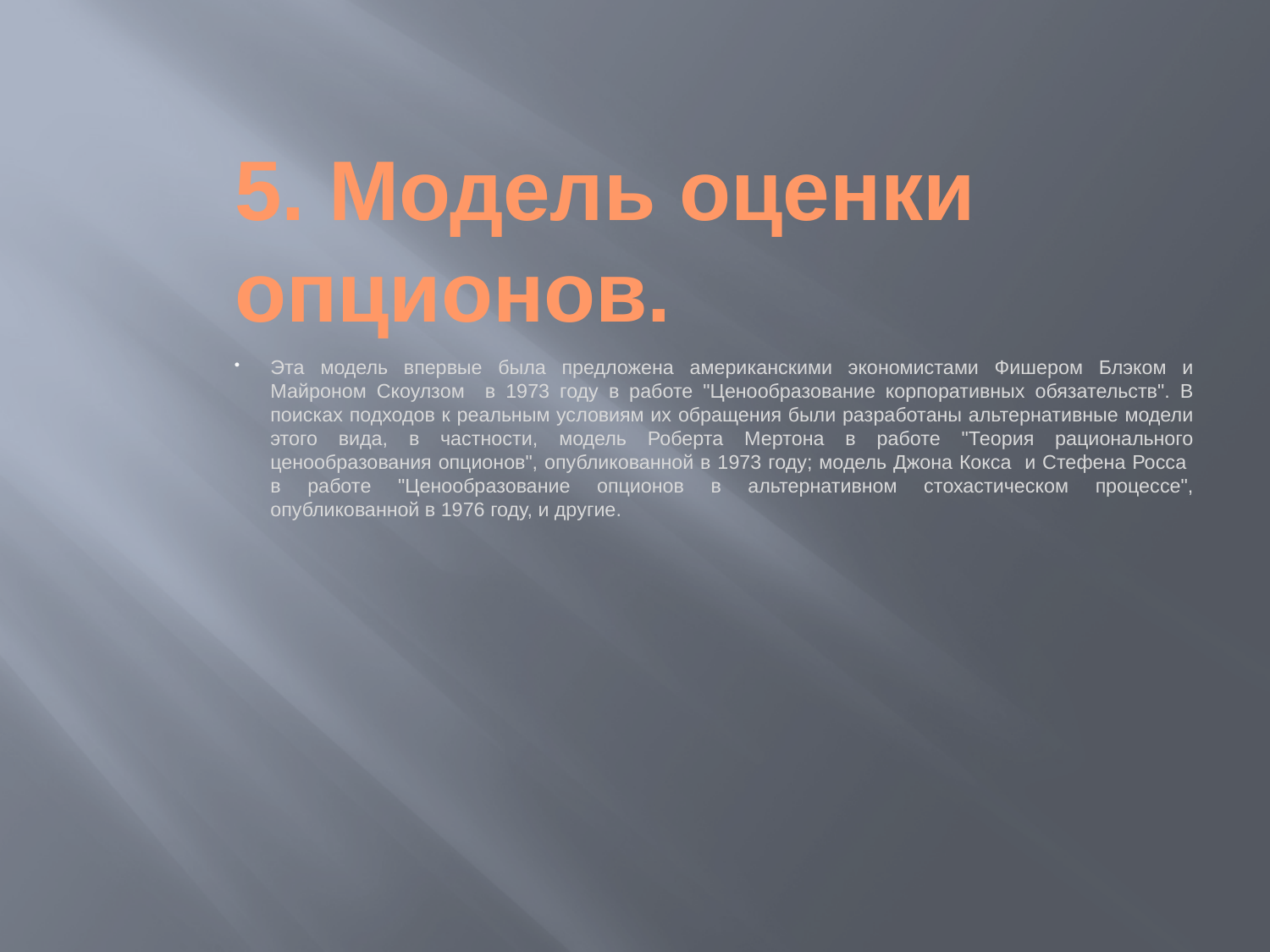

5. Модель оценки опционов.
Эта модель впервые была предложена американскими экономистами Фишером Блэком и Майроном Скоулзом  в 1973 году в работе "Ценообразование корпоративных обязательств". В поисках подходов к реальным условиям их обращения были разработаны альтернативные модели этого вида, в частности, модель Роберта Мертона в работе "Теория рационального ценообразования опционов", опубликованной в 1973 году; модель Джона Кокса  и Стефена Росса  в работе "Ценообразование опционов в альтернативном стохастическом процессе", опубликованной в 1976 году, и другие.